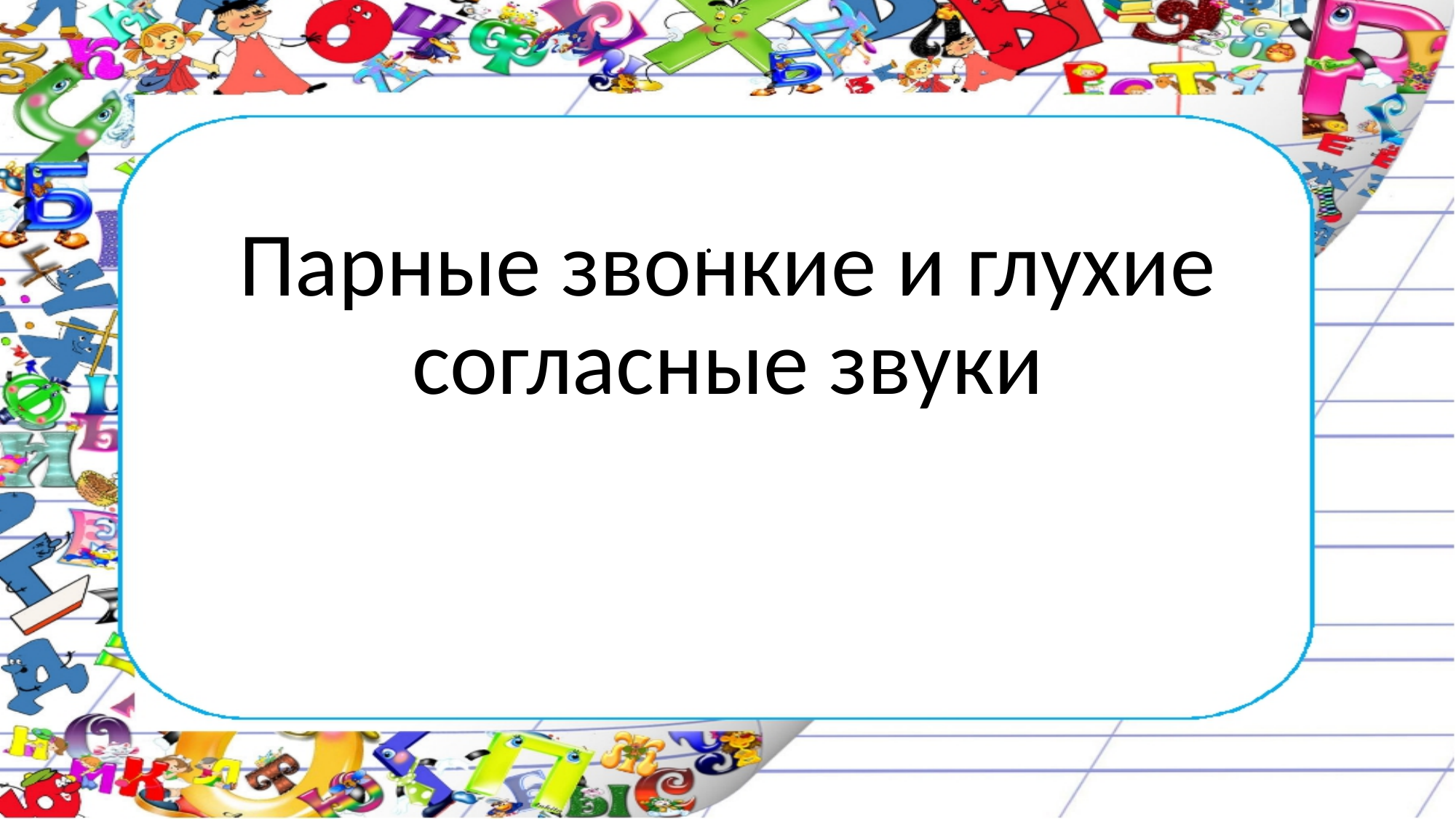

# Парные звонкие и глухие согласные звуки
.